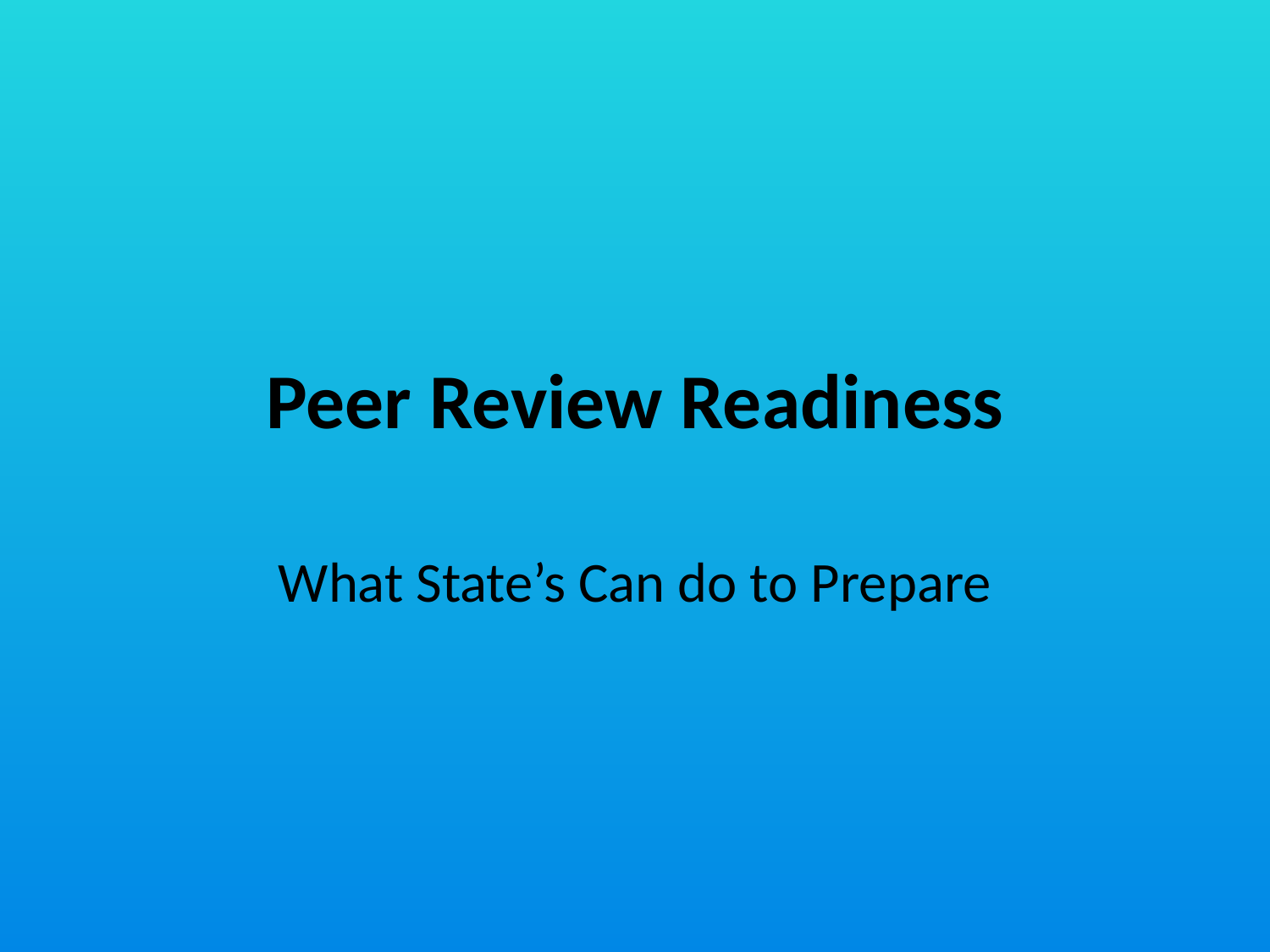

# Peer Review Readiness
What State’s Can do to Prepare